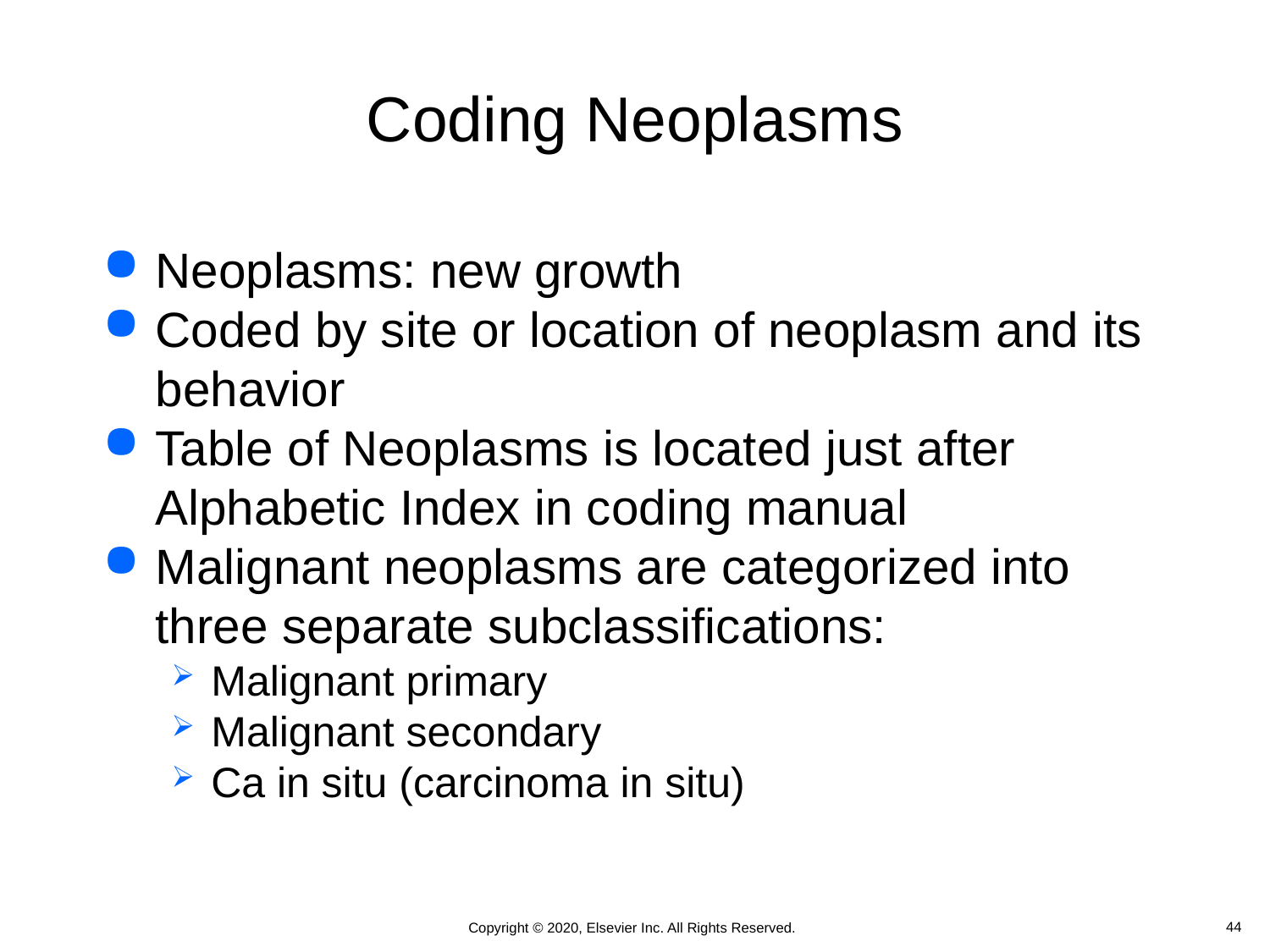

# Coding Neoplasms
Neoplasms: new growth
Coded by site or location of neoplasm and its behavior
Table of Neoplasms is located just after Alphabetic Index in coding manual
Malignant neoplasms are categorized into three separate subclassifications:
Malignant primary
Malignant secondary
Ca in situ (carcinoma in situ)

 44